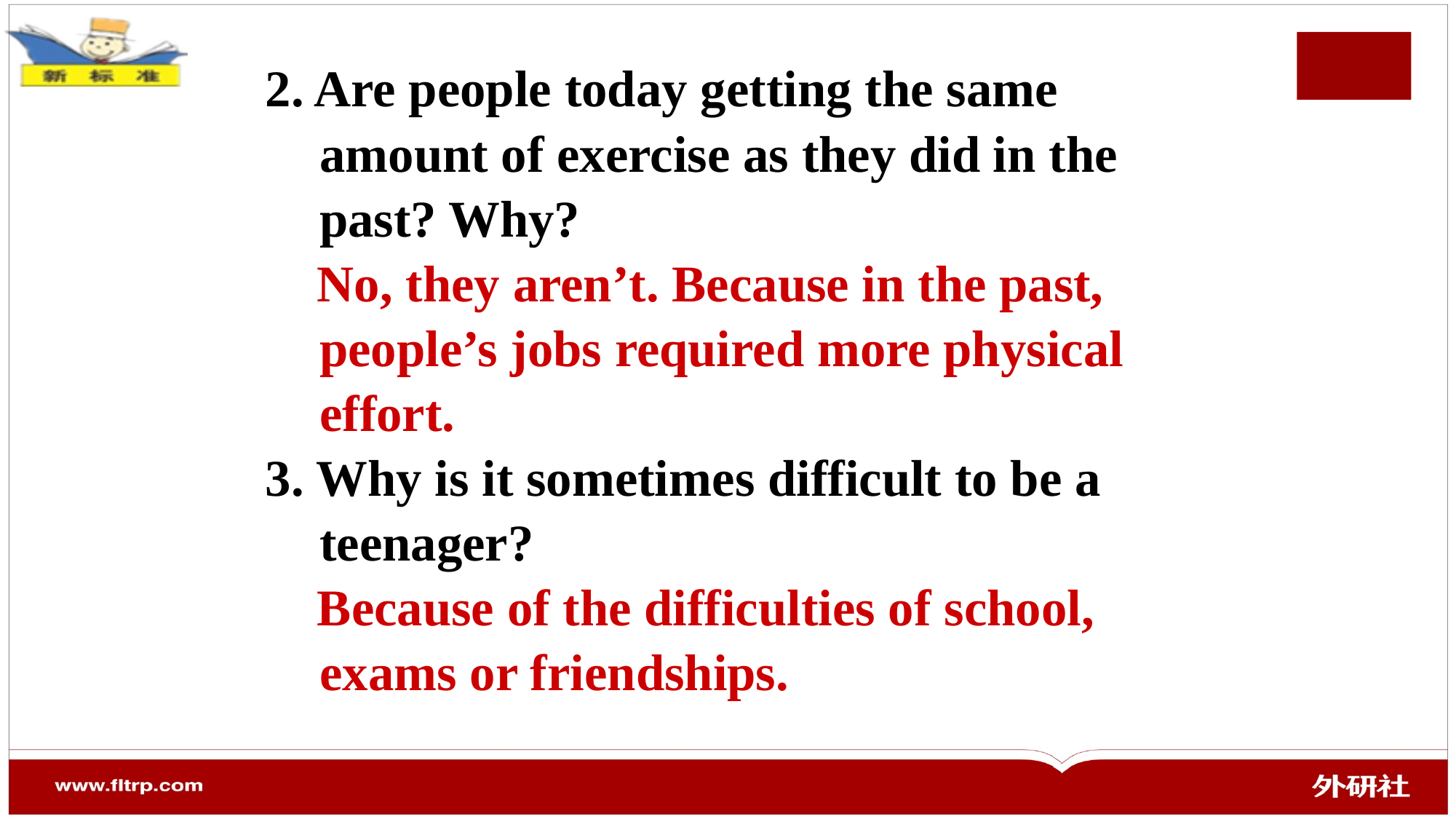

2. Are people today getting the same amount of exercise as they did in the past? Why?
    No, they aren’t. Because in the past, people’s jobs required more physical effort.
3. Why is it sometimes difficult to be a teenager?
    Because of the difficulties of school, exams or friendships.